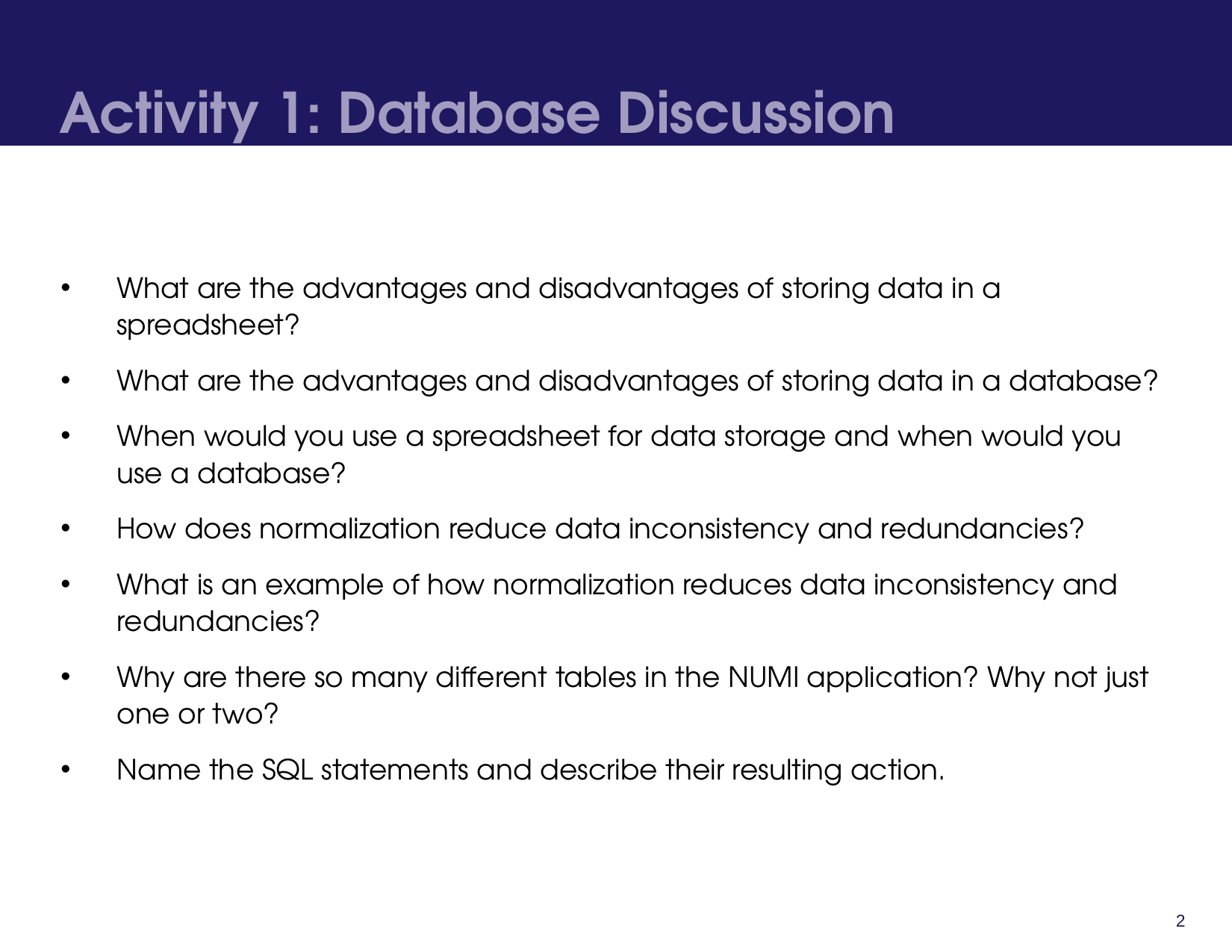

# Activity 1: Database Discussion
What are the advantages and disadvantages of storing data in a spreadsheet?
What are the advantages and disadvantages of storing data in a database?
When would you use a spreadsheet for data storage and when would you use a database?
How does normalization reduce data inconsistency and redundancies?
What is an example of how normalization reduces data inconsistency and redundancies?
Why are there so many different tables in the NUMI application? Why not just one or two?
Name the SQL statements and describe their resulting action.
2